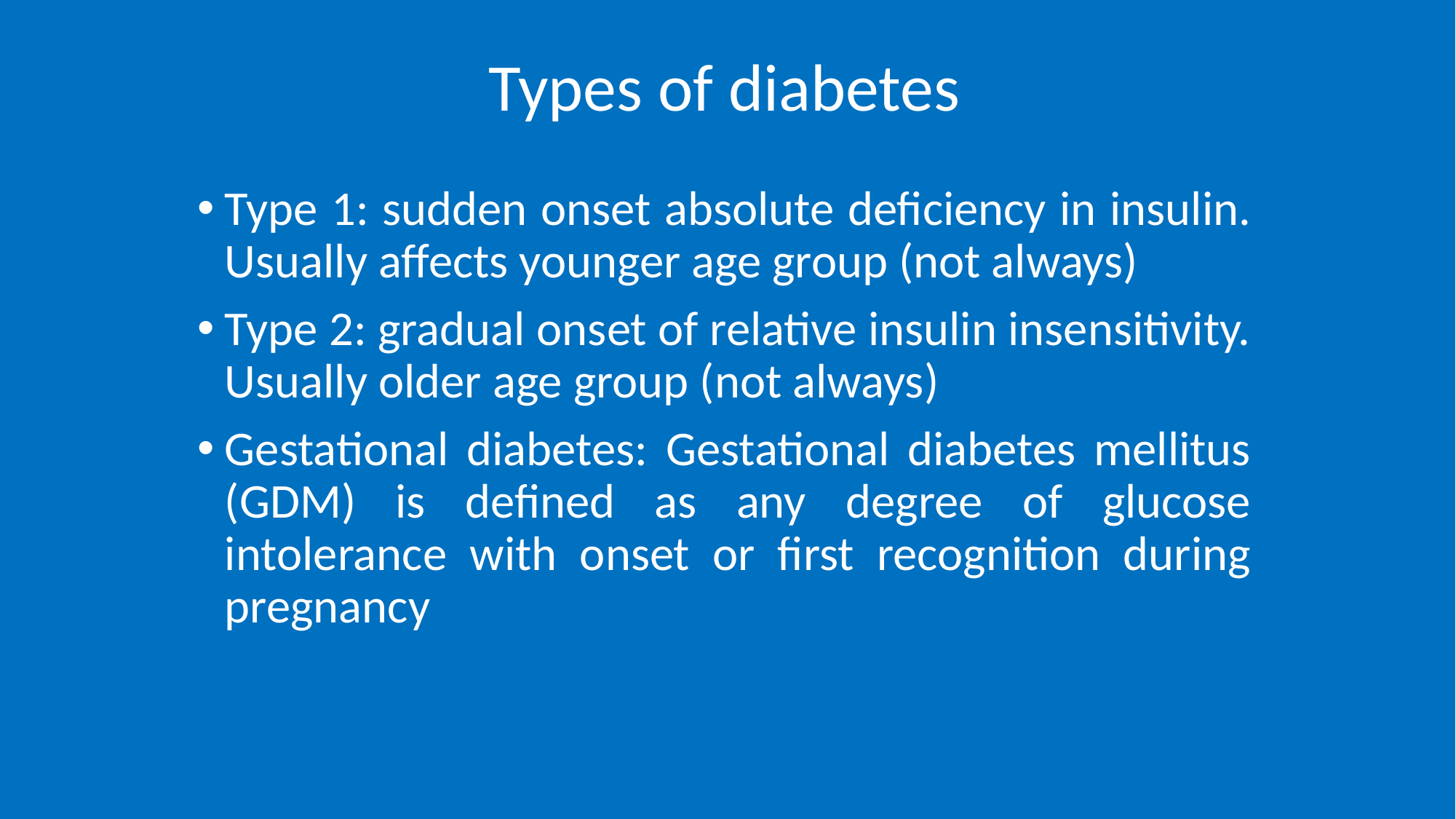

# Types of diabetes
Type 1: sudden onset absolute deficiency in insulin. Usually affects younger age group (not always)
Type 2: gradual onset of relative insulin insensitivity. Usually older age group (not always)
Gestational diabetes: Gestational diabetes mellitus (GDM) is defined as any degree of glucose intolerance with onset or first recognition during pregnancy